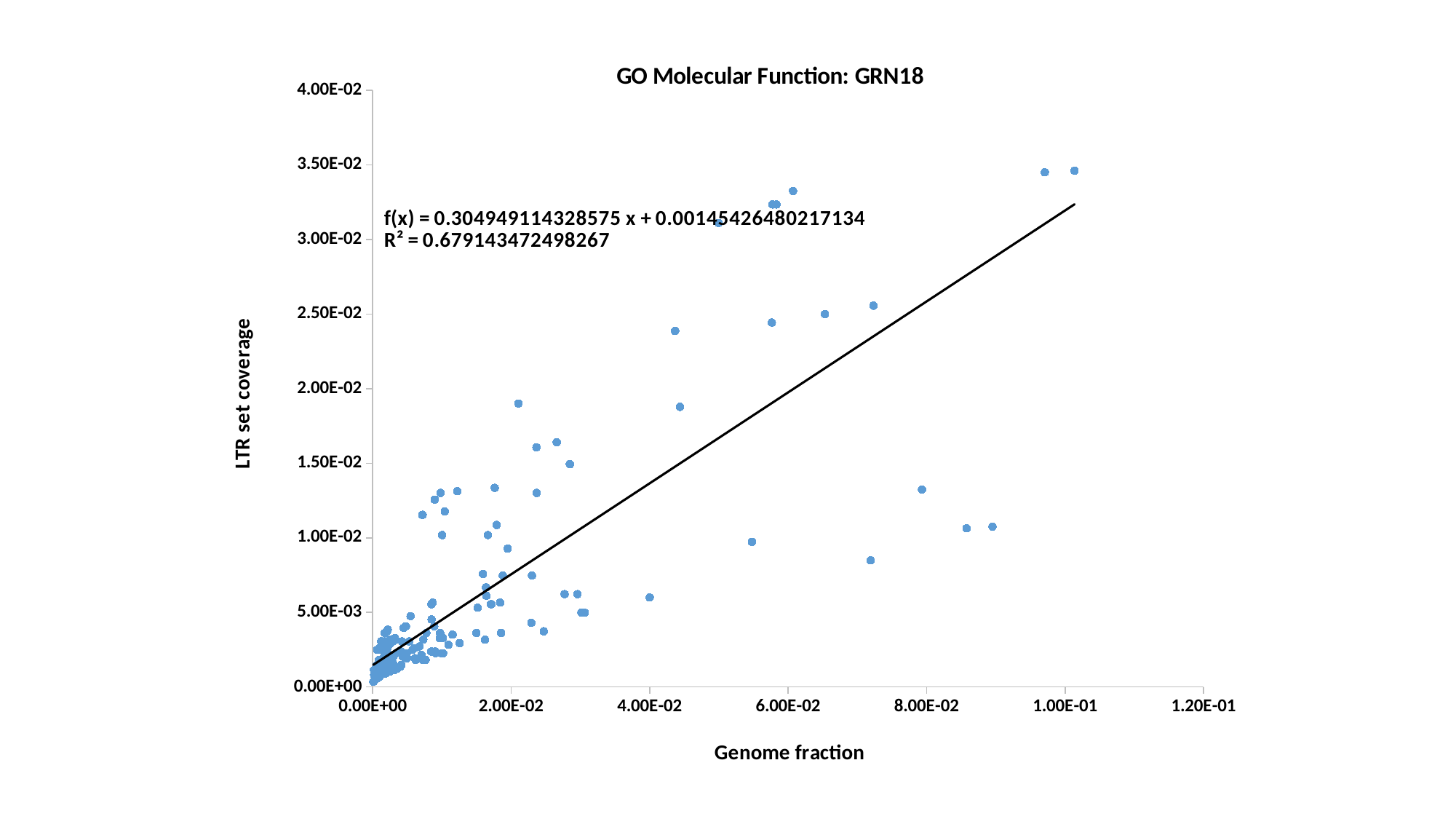

### Chart: GO Molecular Function: GRN18

| Category | LTR fraction |
|---|---|